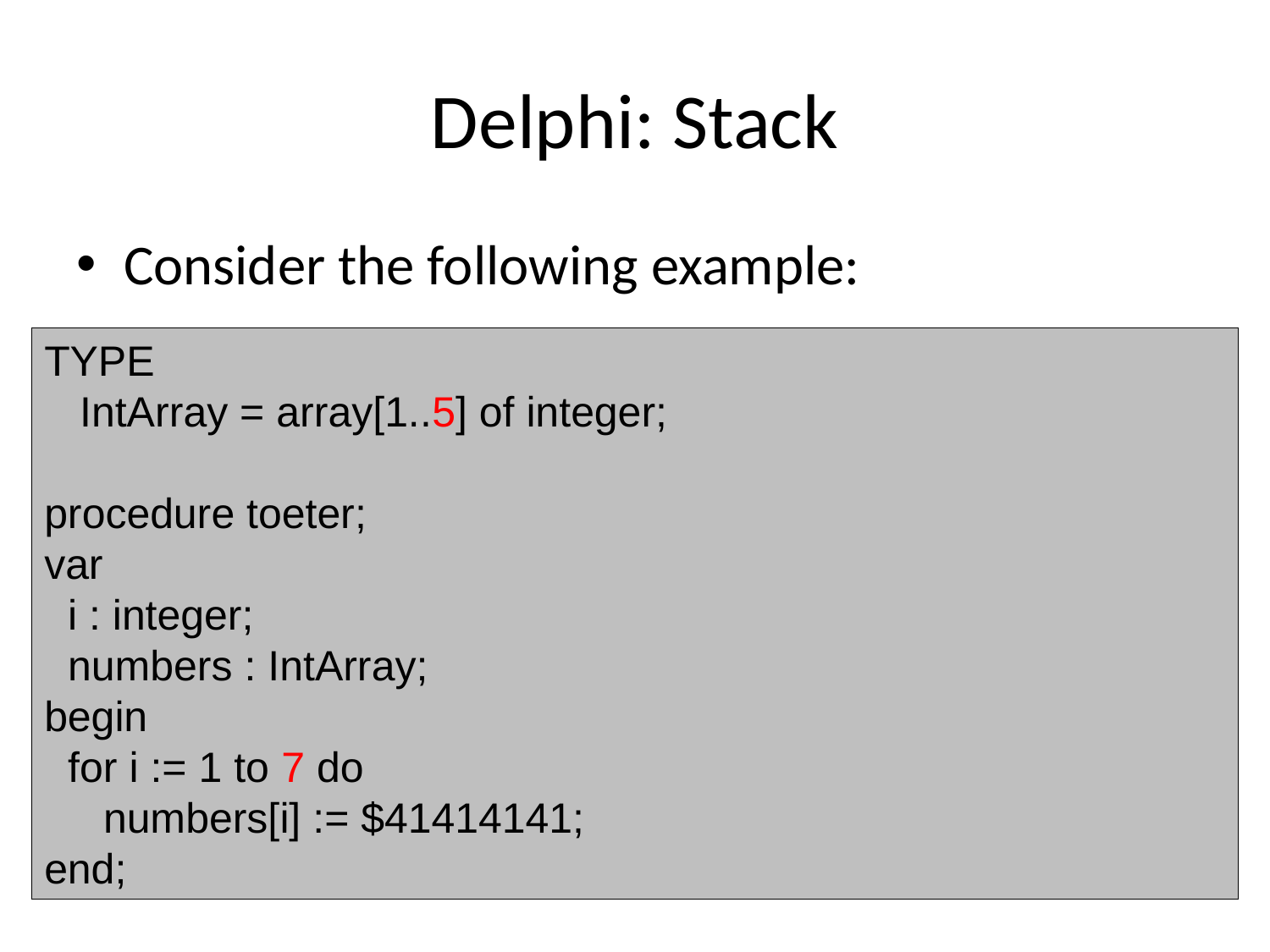

# Delphi: Stack
Consider the following example:
TYPE
   IntArray = array[1..5] of integer;

procedure toeter;
var
  i : integer;
  numbers : IntArray;
begin
  for i := 1 to 7 do
     numbers[i] := $41414141;
end;